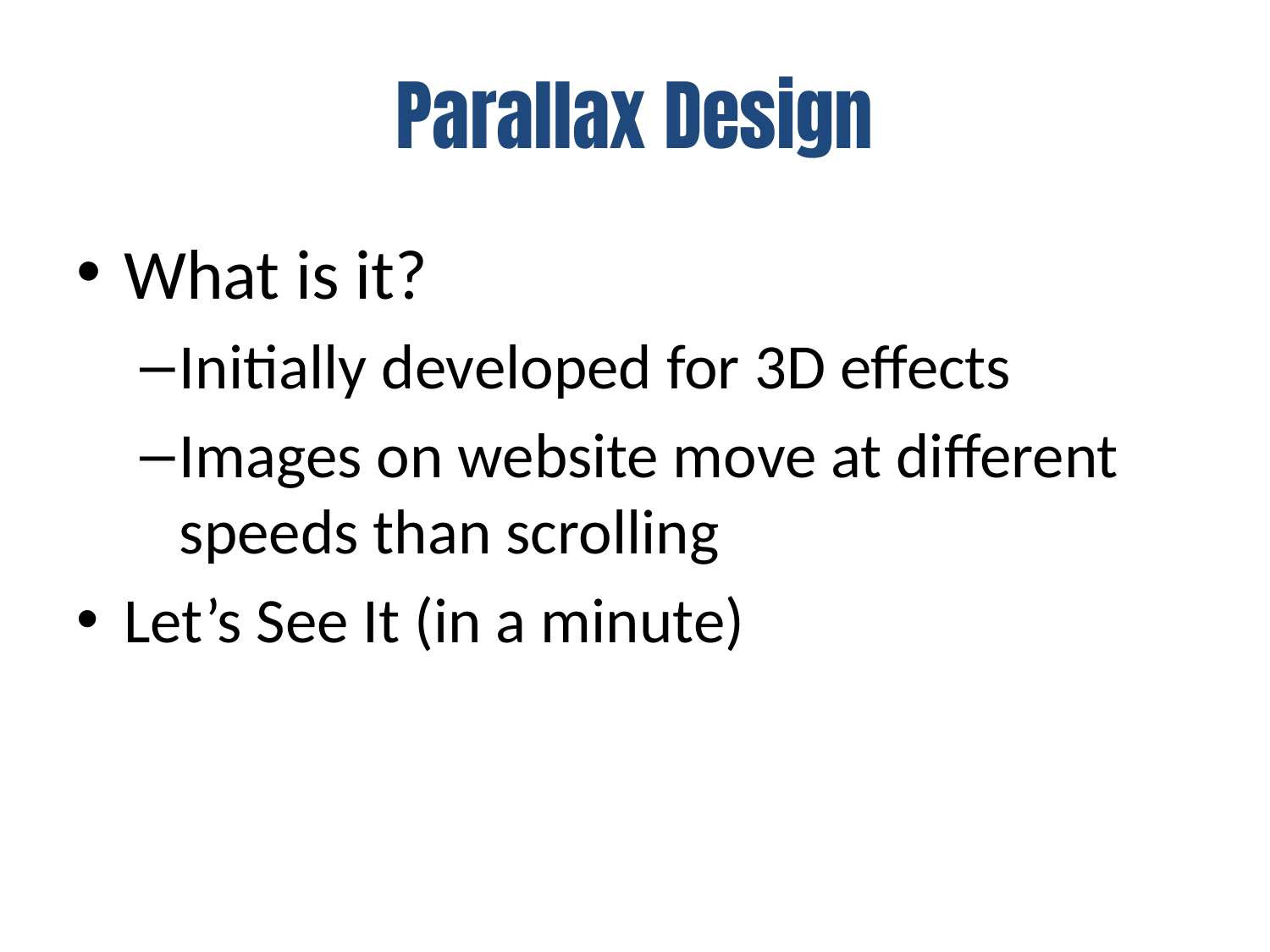

# Parallax Design
What is it?
Initially developed for 3D effects
Images on website move at different speeds than scrolling
Let’s See It (in a minute)